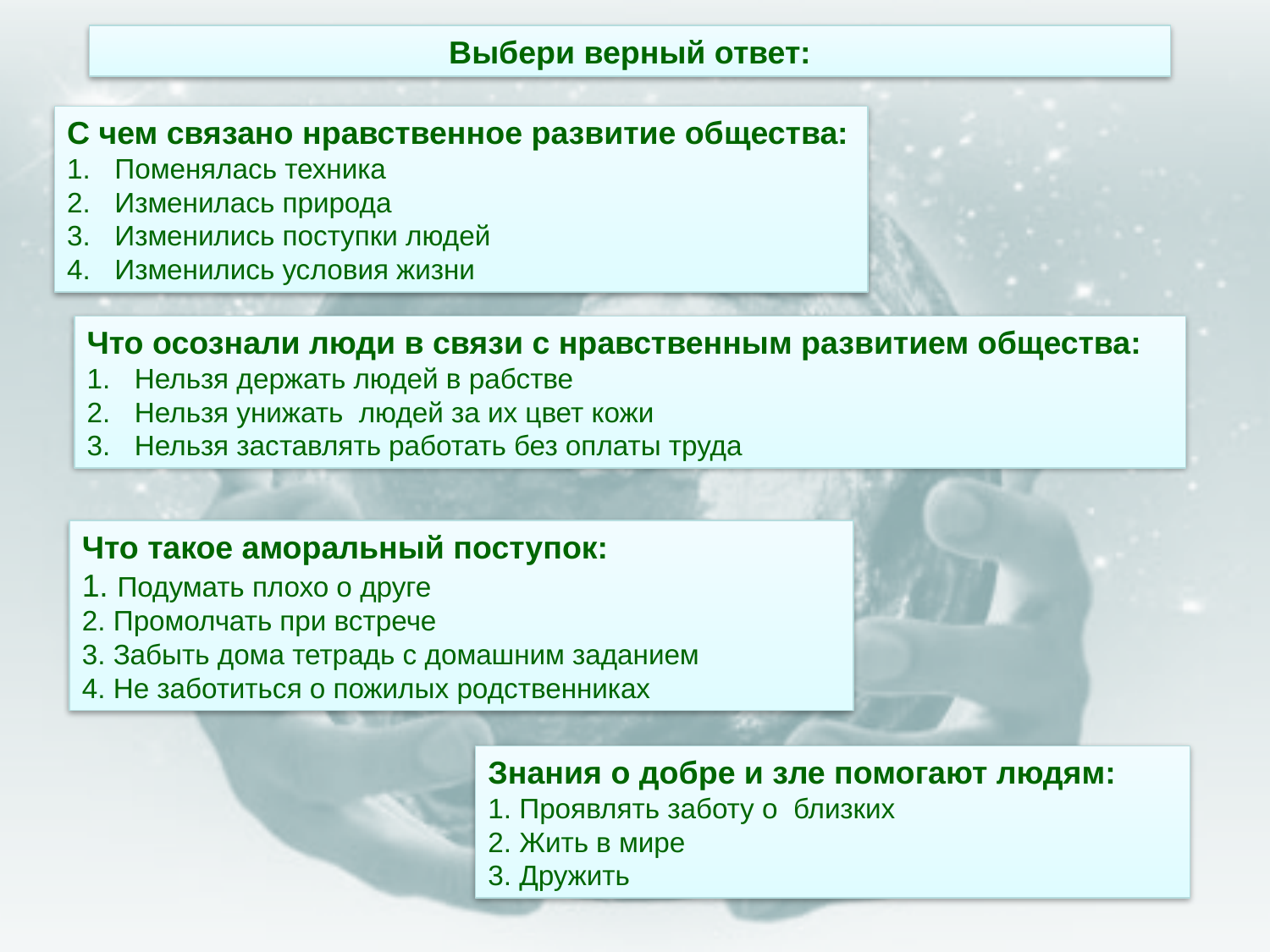

Выбери верный ответ:
С чем связано нравственное развитие общества:
Поменялась техника
Изменилась природа
Изменились поступки людей
Изменились условия жизни
Что осознали люди в связи с нравственным развитием общества:
Нельзя держать людей в рабстве
Нельзя унижать  людей за их цвет кожи
Нельзя заставлять работать без оплаты труда
Что такое аморальный поступок:
1. Подумать плохо о друге
2. Промолчать при встрече
3. Забыть дома тетрадь с домашним заданием
4. Не заботиться о пожилых родственниках
Знания о добре и зле помогают людям:
1. Проявлять заботу о  близких
2. Жить в мире
3. Дружить